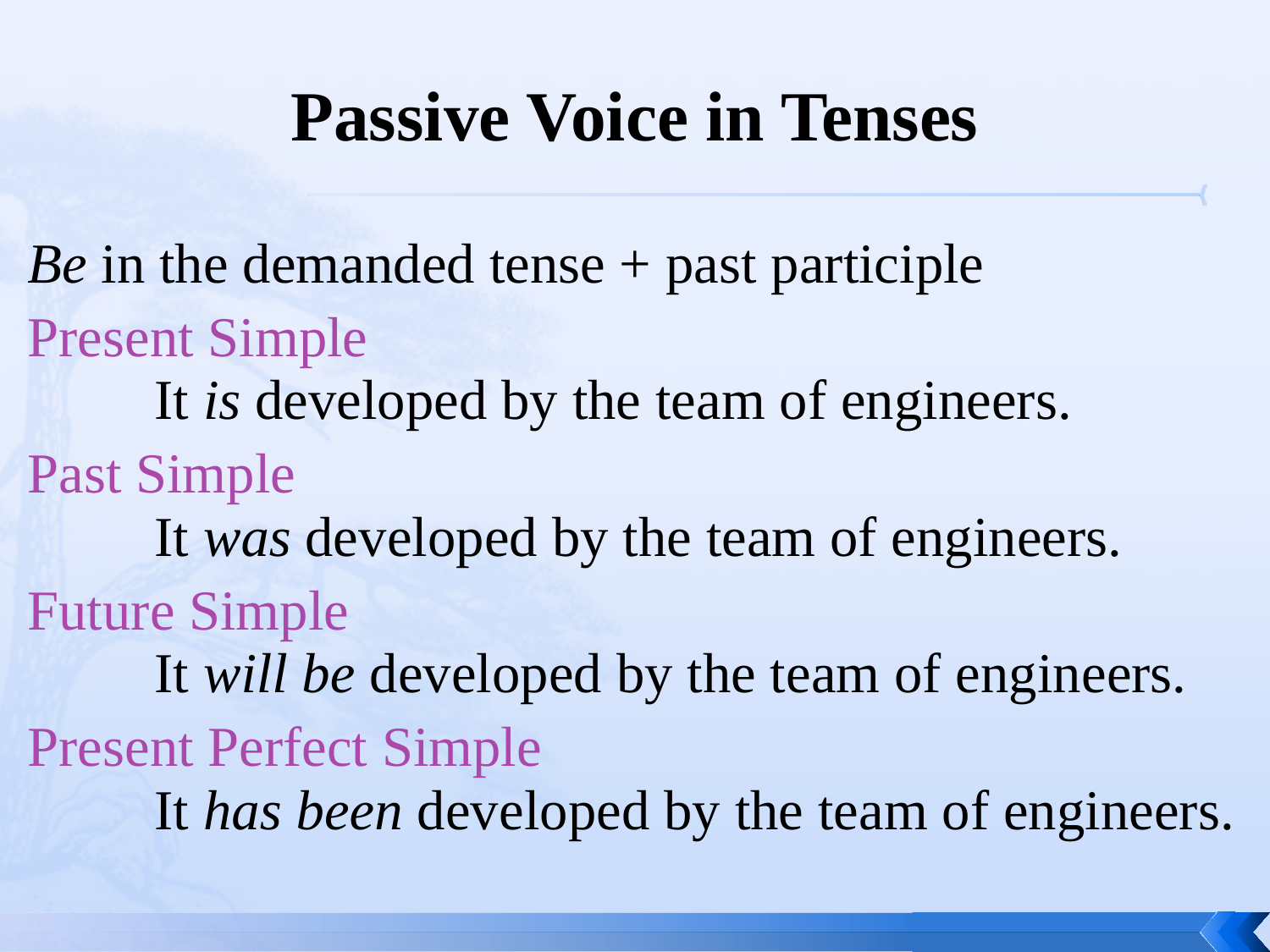

# Passive Voice in Tenses
Be in the demanded tense + past participle
Present Simple
	It is developed by the team of engineers.
Past Simple
	It was developed by the team of engineers.
Future Simple
	It will be developed by the team of engineers.
Present Perfect Simple
	It has been developed by the team of engineers.